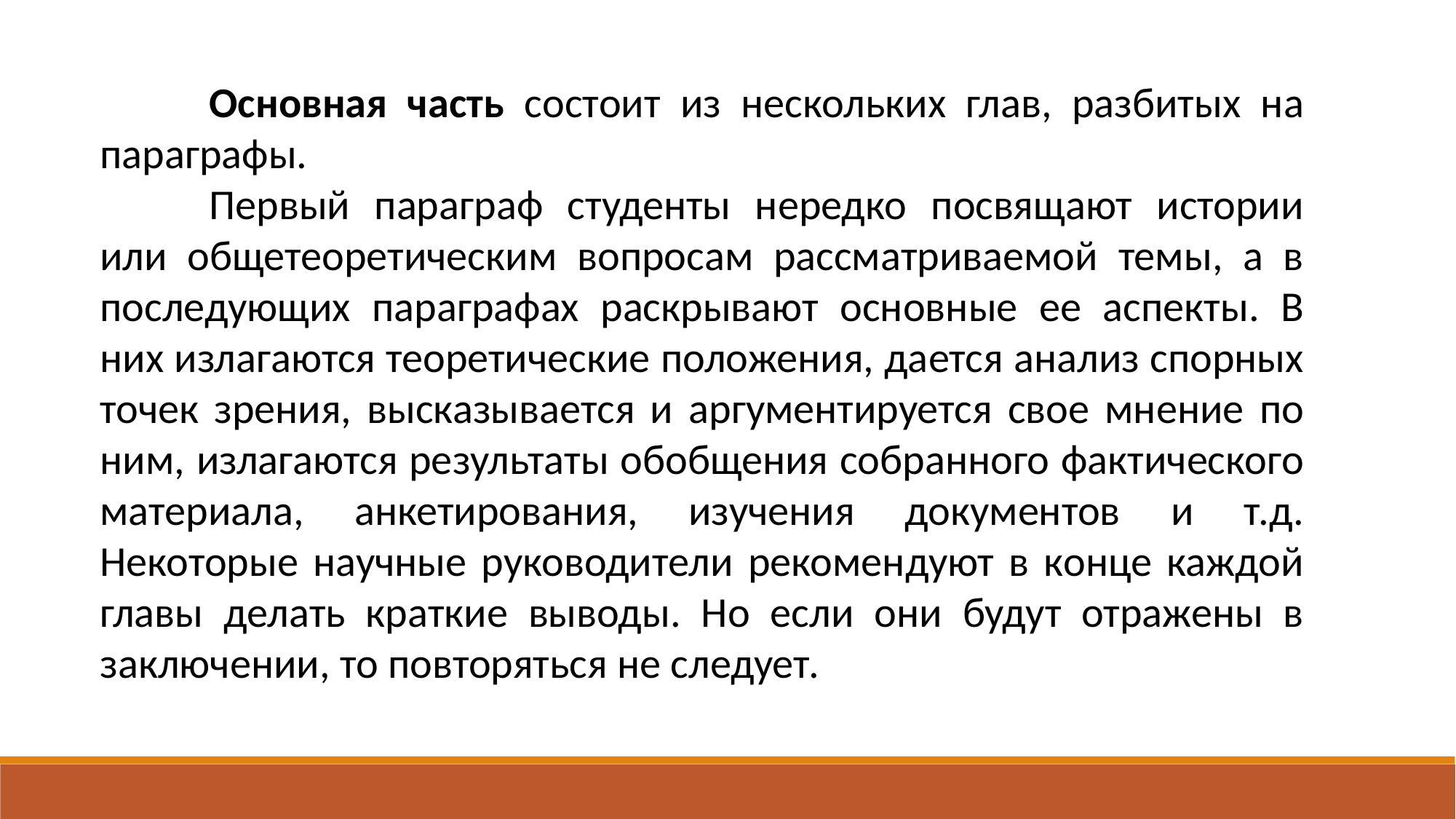

Основная часть состоит из нескольких глав, разбитых на параграфы.
	Первый параграф студенты нередко посвящают истории или общетеоретическим вопросам рассматриваемой темы, а в последующих параграфах раскрывают основные ее аспекты. В них излагаются теоретические положения, дается анализ спорных точек зрения, высказывается и аргументируется свое мнение по ним, излагаются результаты обобщения собранного фактического материала, анкетирования, изучения документов и т.д. Некоторые научные руководители рекомендуют в конце каждой главы делать краткие выводы. Но если они будут отражены в заключении, то повторяться не следует.